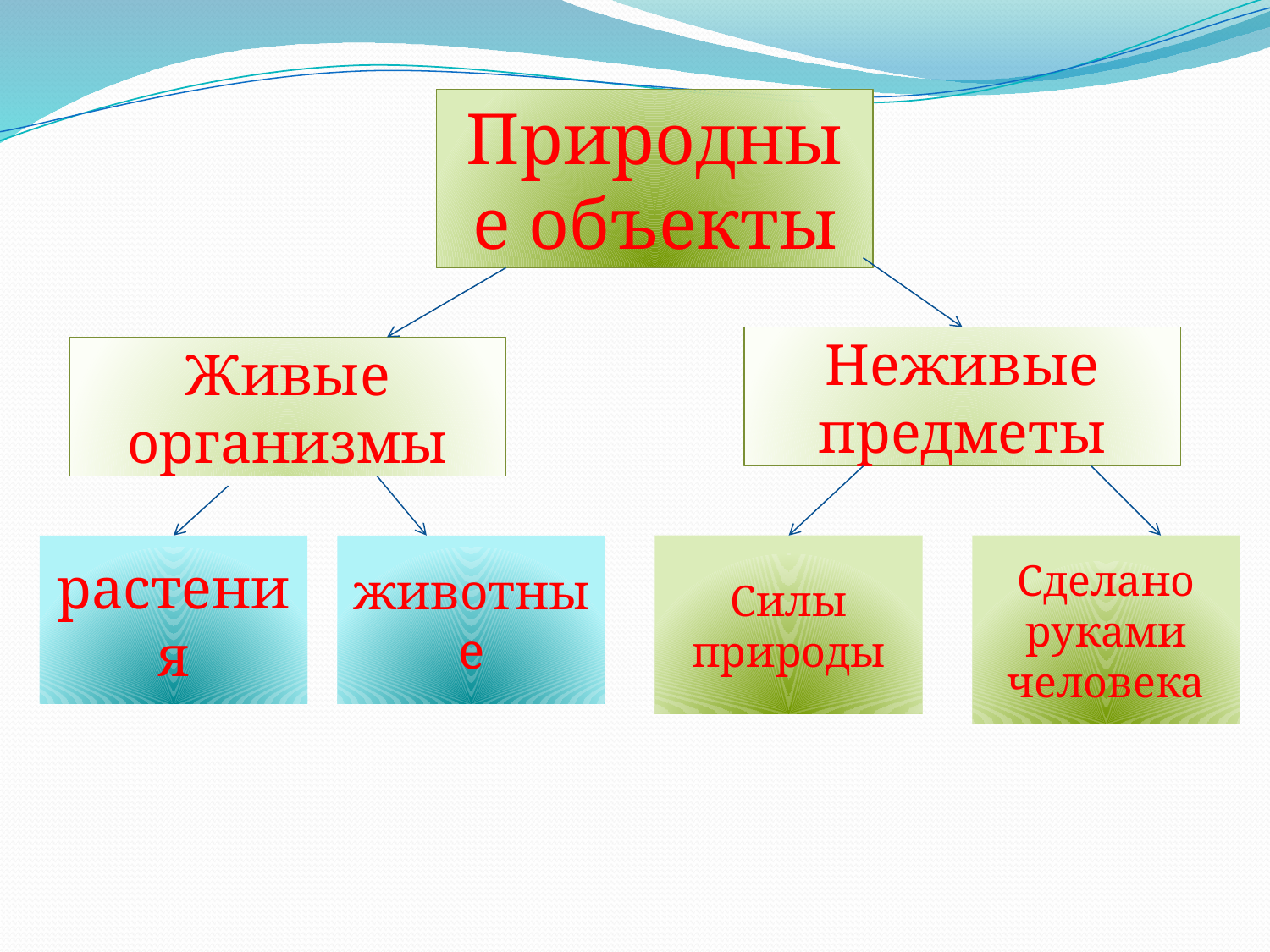

Природные объекты
#

Неживые предметы
Живые организмы
растения
животные
Силы природы
Сделано руками человека